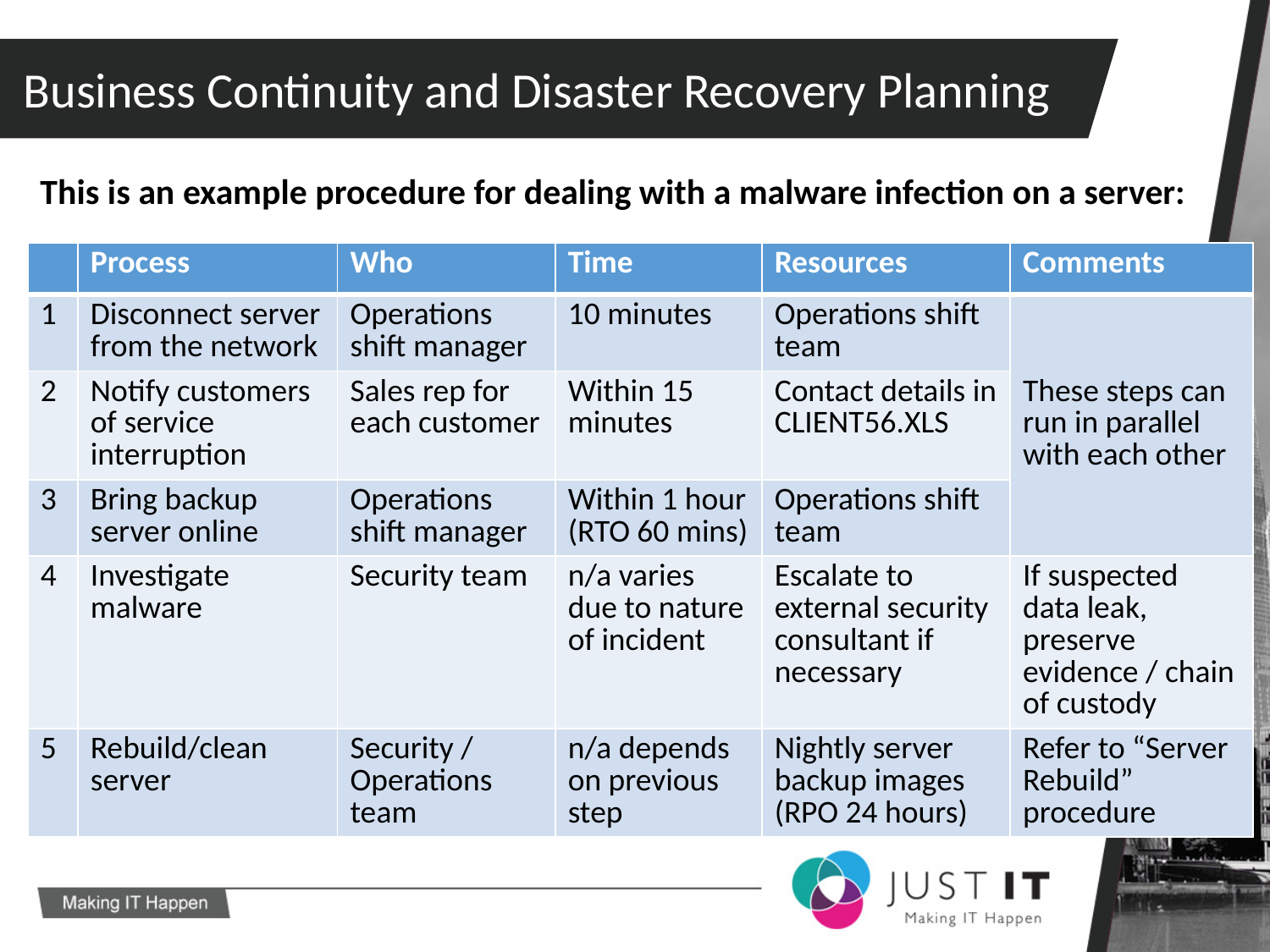

Business Continuity and Disaster Recovery Planning
This is an example procedure for dealing with a malware infection on a server:
|  | Process | Who | Time | Resources | Comments |
| --- | --- | --- | --- | --- | --- |
| 1 | Disconnect server from the network | Operations shift manager | 10 minutes | Operations shift team | These steps can run in parallel with each other |
| 2 | Notify customers of service interruption | Sales rep for each customer | Within 15 minutes | Contact details in CLIENT56.XLS |  |
| 3 | Bring backup server online | Operations shift manager | Within 1 hour (RTO 60 mins) | Operations shift team |  |
| 4 | Investigate malware | Security team | n/a varies due to nature of incident | Escalate to external security consultant if necessary | If suspected data leak, preserve evidence / chain of custody |
| 5 | Rebuild/clean server | Security / Operations team | n/a depends on previous step | Nightly server backup images (RPO 24 hours) | Refer to “Server Rebuild” procedure |